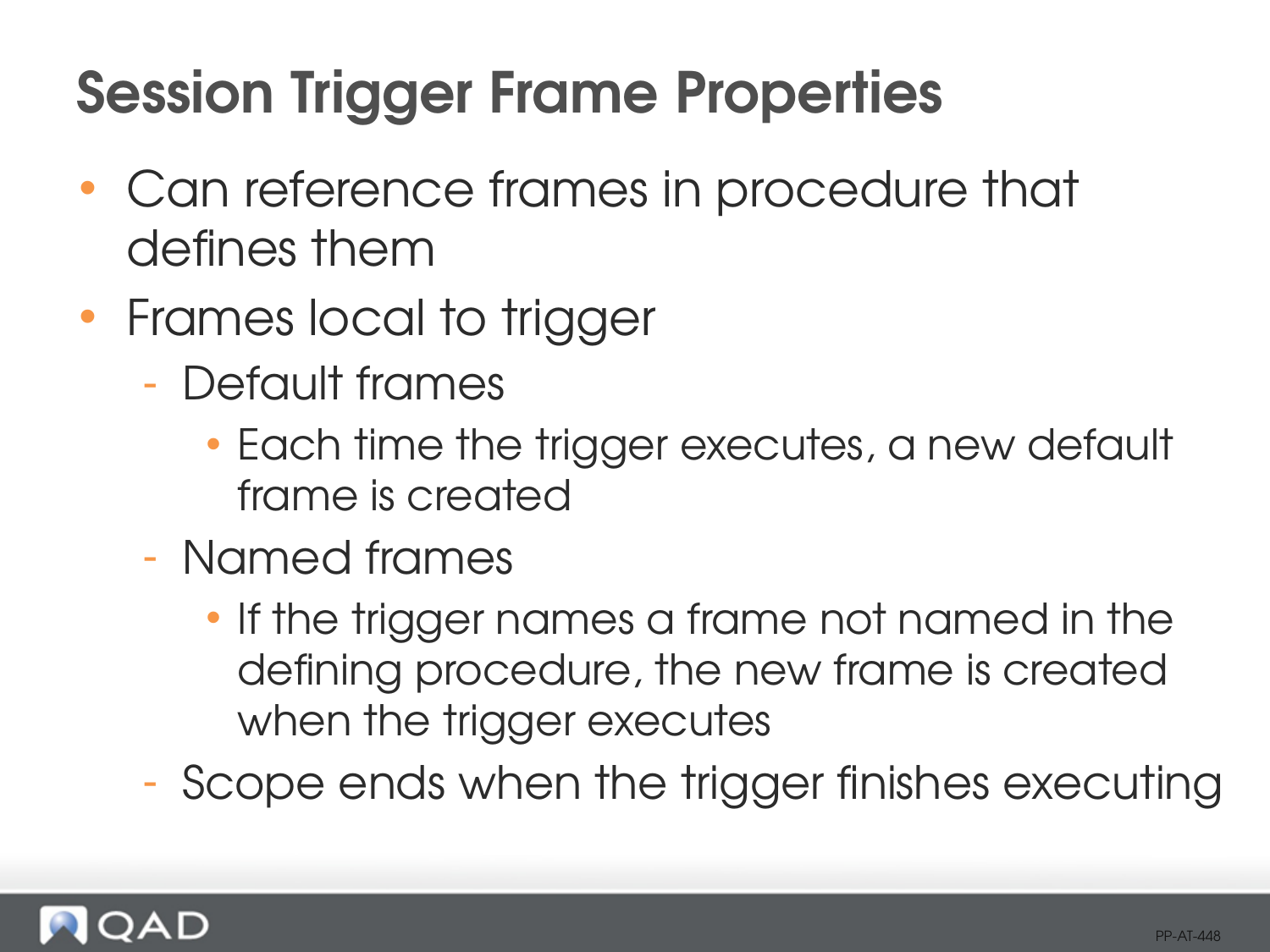

# Session Trigger Frame Properties
Can reference frames in procedure that defines them
Frames local to trigger
Default frames
Each time the trigger executes, a new default frame is created
Named frames
If the trigger names a frame not named in the defining procedure, the new frame is created when the trigger executes
Scope ends when the trigger finishes executing
PP-AT-448